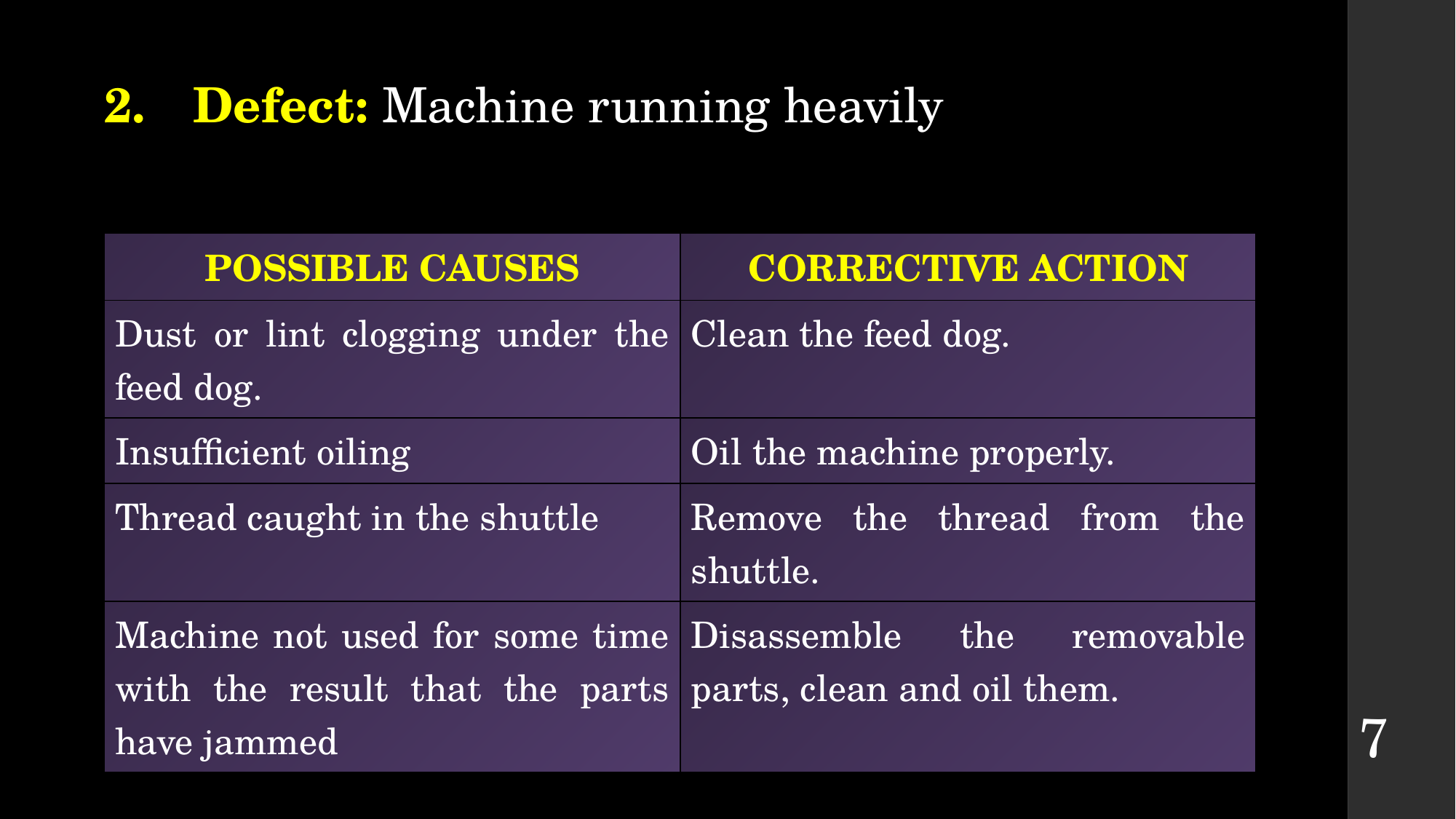

# Defect: Machine running heavily
| POSSIBLE CAUSES | CORRECTIVE ACTION |
| --- | --- |
| Dust or lint clogging under the feed dog. | Clean the feed dog. |
| Insufficient oiling | Oil the machine properly. |
| Thread caught in the shuttle | Remove the thread from the shuttle. |
| Machine not used for some time with the result that the parts have jammed | Disassemble the removable parts, clean and oil them. |
7